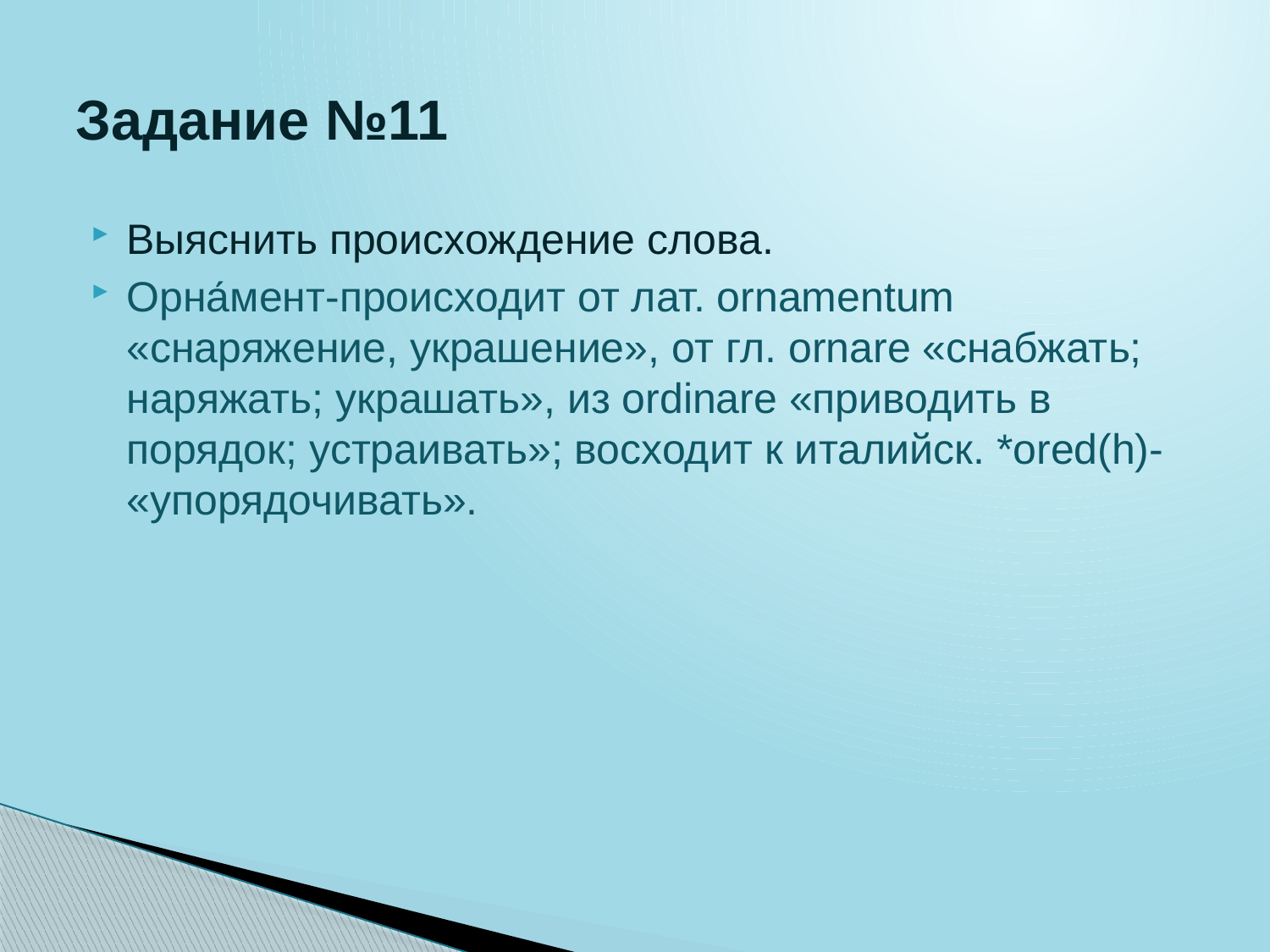

# Задание №11
Выяснить происхождение слова.
Орна́мент-происходит от лат. ornamentum «снаряжение, украшение», от гл. ornare «снабжать; наряжать; украшать», из ordinare «приводить в порядок; устраивать»; восходит к италийск. *ored(h)- «упорядочивать».